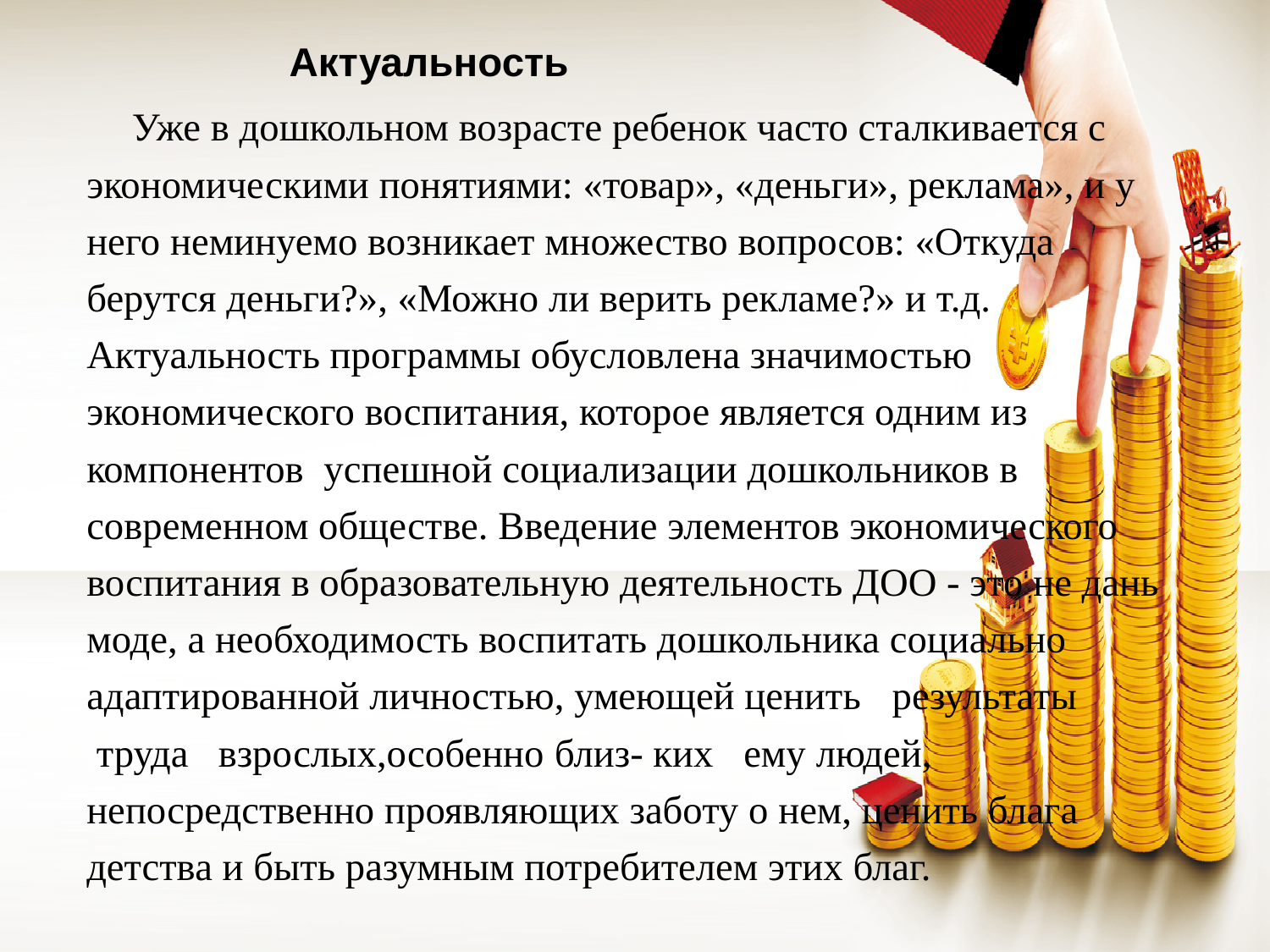

Актуальность
         Уже в дошкольном возрасте ребенок часто сталкивается с экономическими понятиями: «товар», «деньги», реклама», и у него неминуемо возникает множество вопросов: «Откуда берутся деньги?», «Можно ли верить рекламе?» и т.д. Актуальность программы обусловлена значимостью экономического воспитания, которое является одним из компонентов  успешной социализации дошкольников в современном обществе. Введение элементов экономического воспитания в образовательную деятельность ДОО - это не дань моде, а необходимость воспитать дошкольника социально адаптированной личностью, умеющей ценить   результаты   труда   взрослых,особенно близ- ких   ему людей, непосредственно проявляющих заботу о нем, ценить блага детства и быть разумным потребителем этих благ.

#